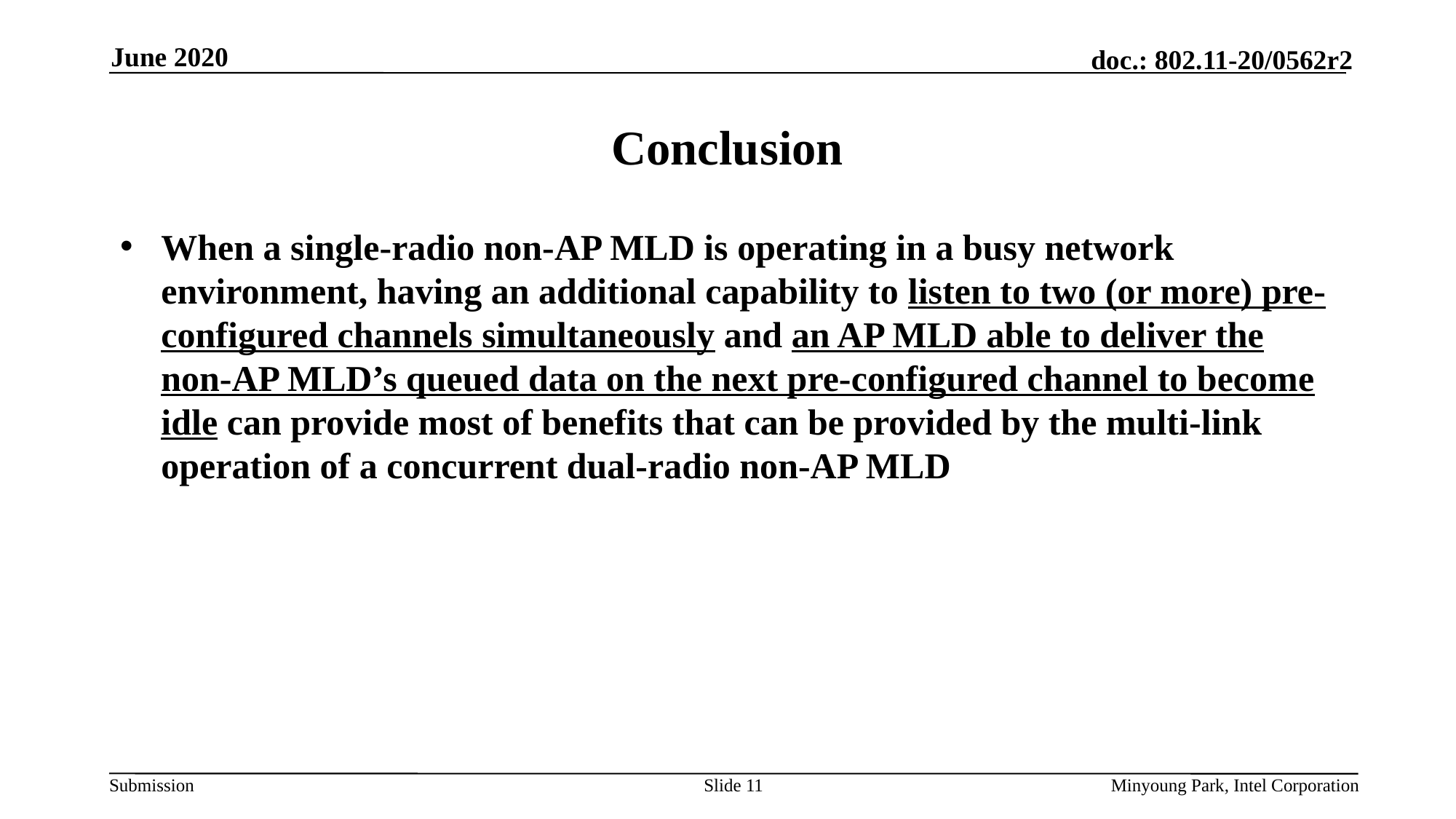

June 2020
# Conclusion
When a single-radio non-AP MLD is operating in a busy network environment, having an additional capability to listen to two (or more) pre-configured channels simultaneously and an AP MLD able to deliver the non-AP MLD’s queued data on the next pre-configured channel to become idle can provide most of benefits that can be provided by the multi-link operation of a concurrent dual-radio non-AP MLD

Slide 11
Minyoung Park, Intel Corporation